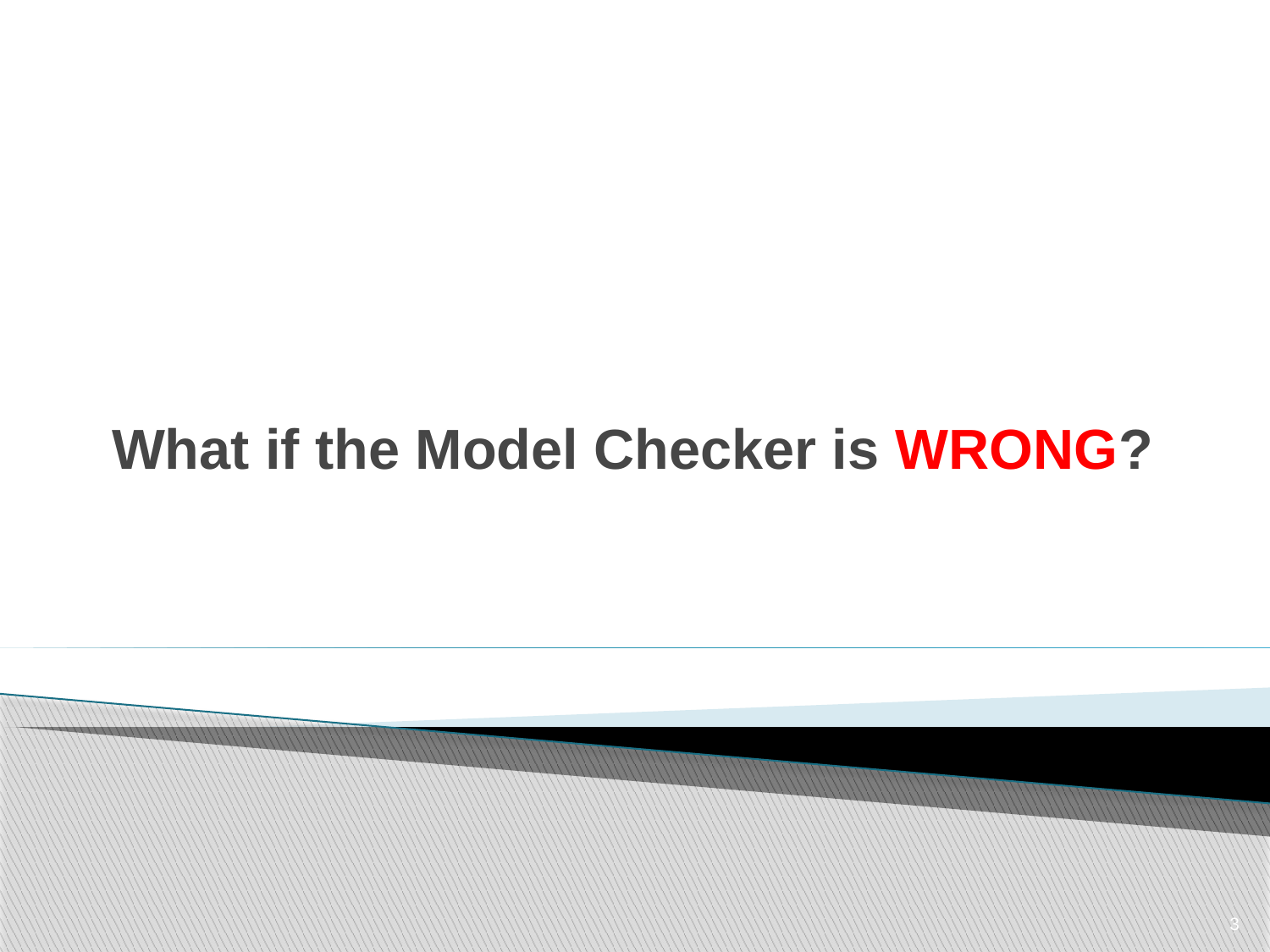

# What if the Model Checker is WRONG?
3